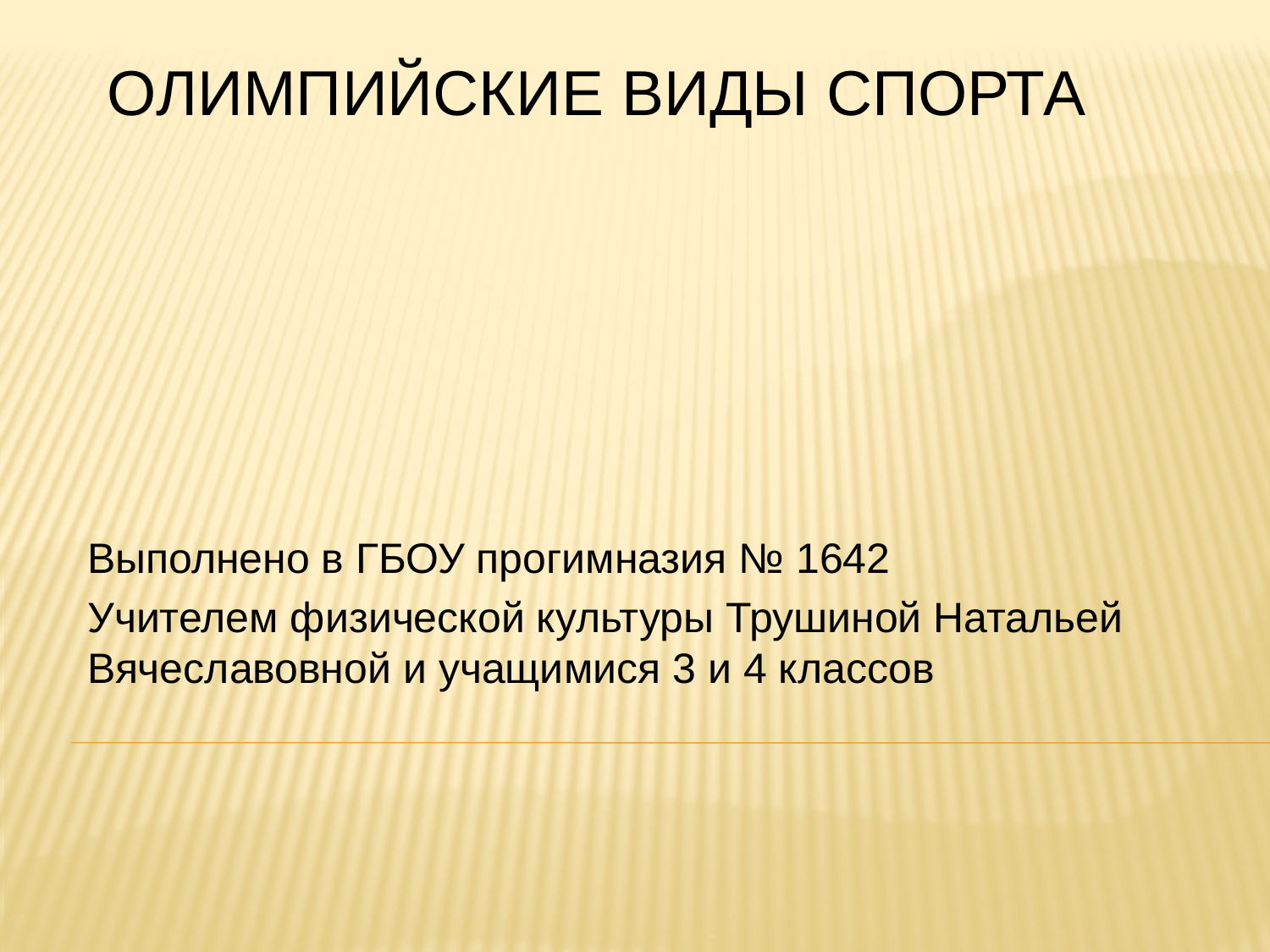

# ОЛИМПИЙСКИЕ ВИДЫ СПОРТА
Выполнено в ГБОУ прогимназия № 1642
Учителем физической культуры Трушиной Натальей Вячеславовной и учащимися 3 и 4 классов